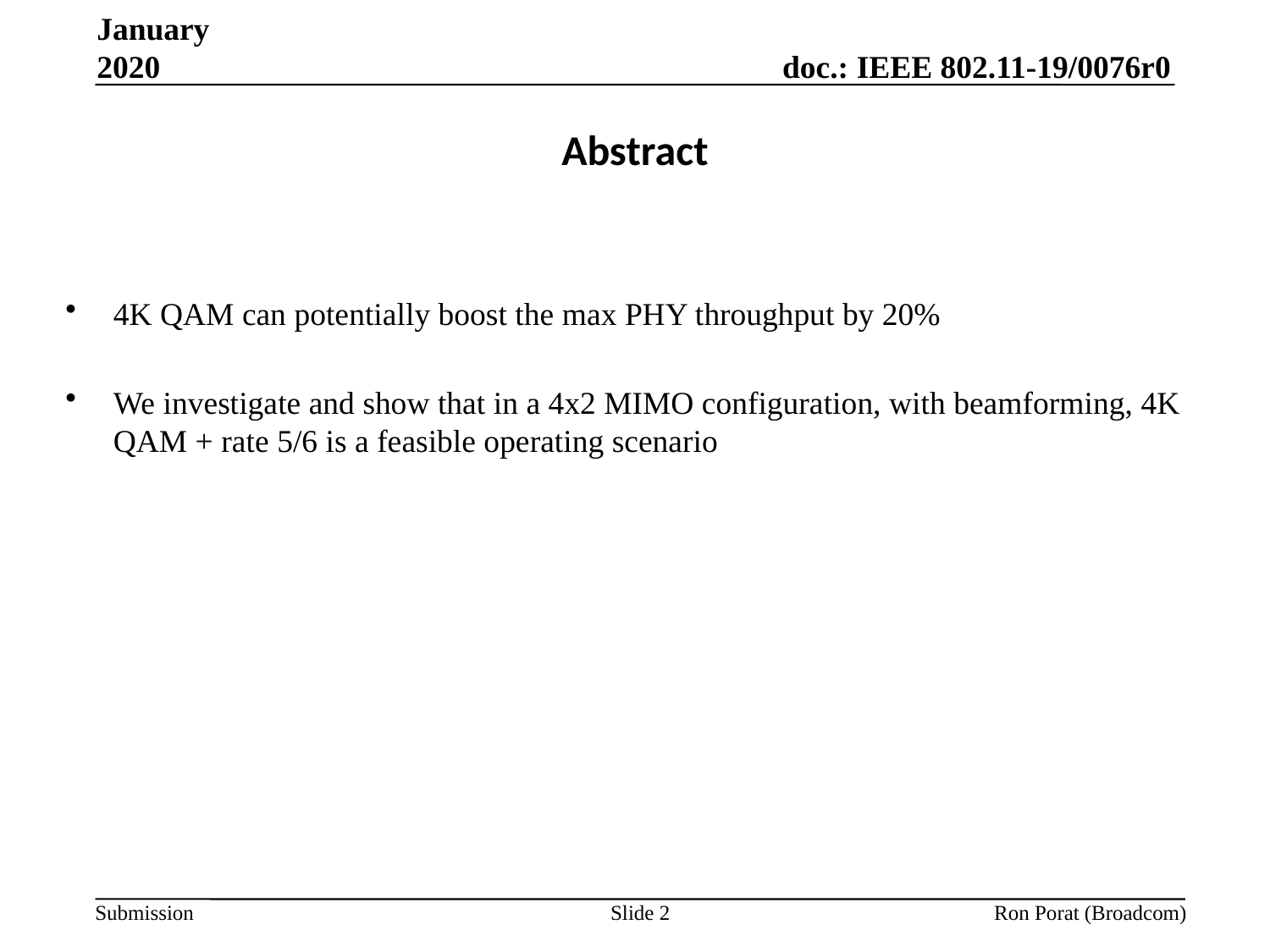

January 2020
# Abstract

4K QAM can potentially boost the max PHY throughput by 20%

We investigate and show that in a 4x2 MIMO configuration, with beamforming, 4K QAM + rate 5/6 is a feasible operating scenario

Slide 2
Ron Porat (Broadcom)